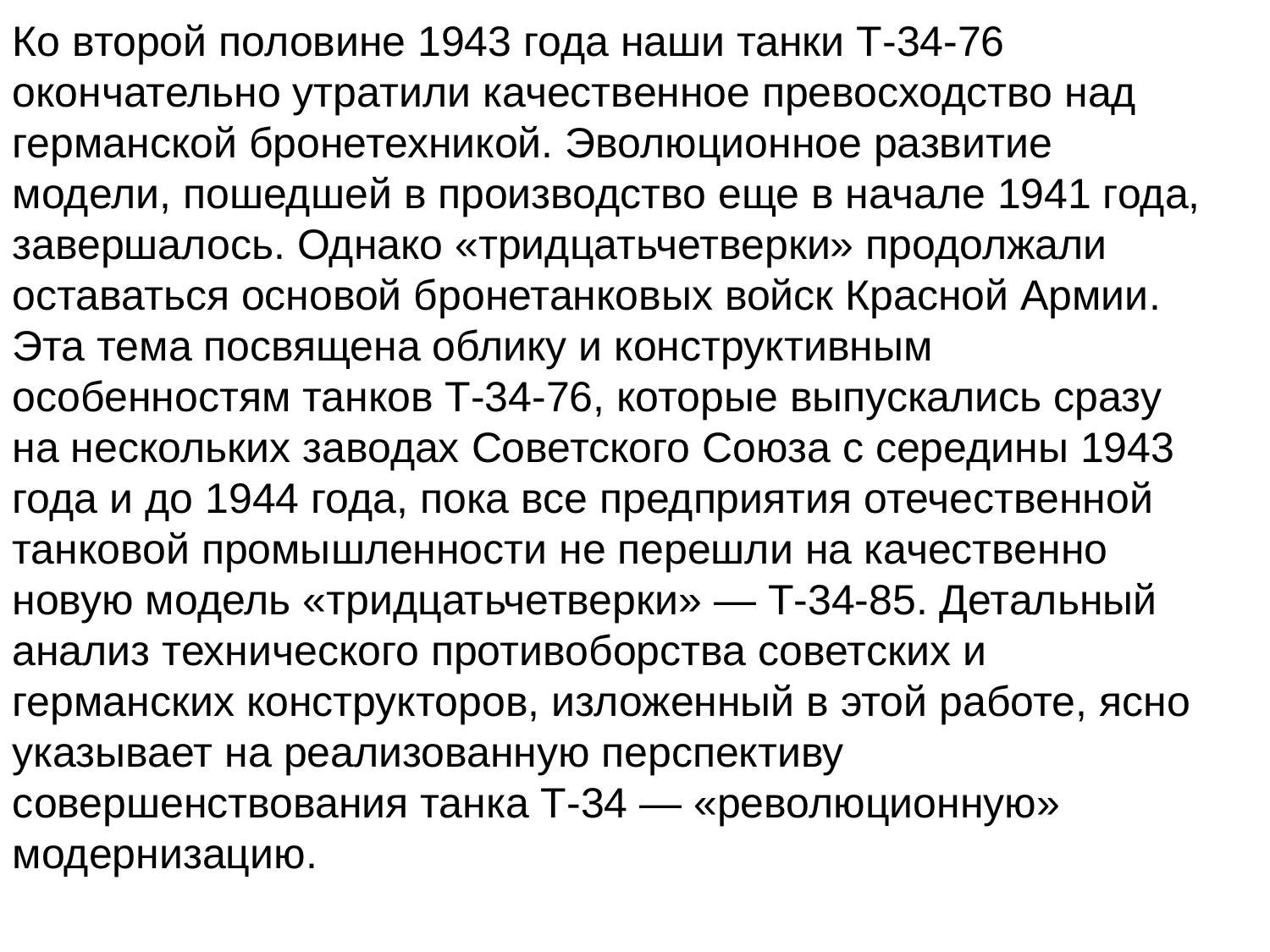

Ко второй половине 1943 года наши танки Т-34-76 окончательно утратили качественное превосходство над германской бронетехникой. Эволюционное развитие модели, пошедшей в производство еще в начале 1941 года, завершалось. Однако «тридцатьчетверки» продолжали оставаться основой бронетанковых войск Красной Армии.
Эта тема посвящена облику и конструктивным особенностям танков Т-34-76, которые выпускались сразу на нескольких заводах Советского Союза с середины 1943 года и до 1944 года, пока все предприятия отечественной танковой промышленности не перешли на качественно новую модель «тридцатьчетверки» — Т-34-85. Детальный анализ технического противоборства советских и германских конструкторов, изложенный в этой работе, ясно указывает на реализованную перспективу совершенствования танка Т-34 — «революционную» модернизацию.